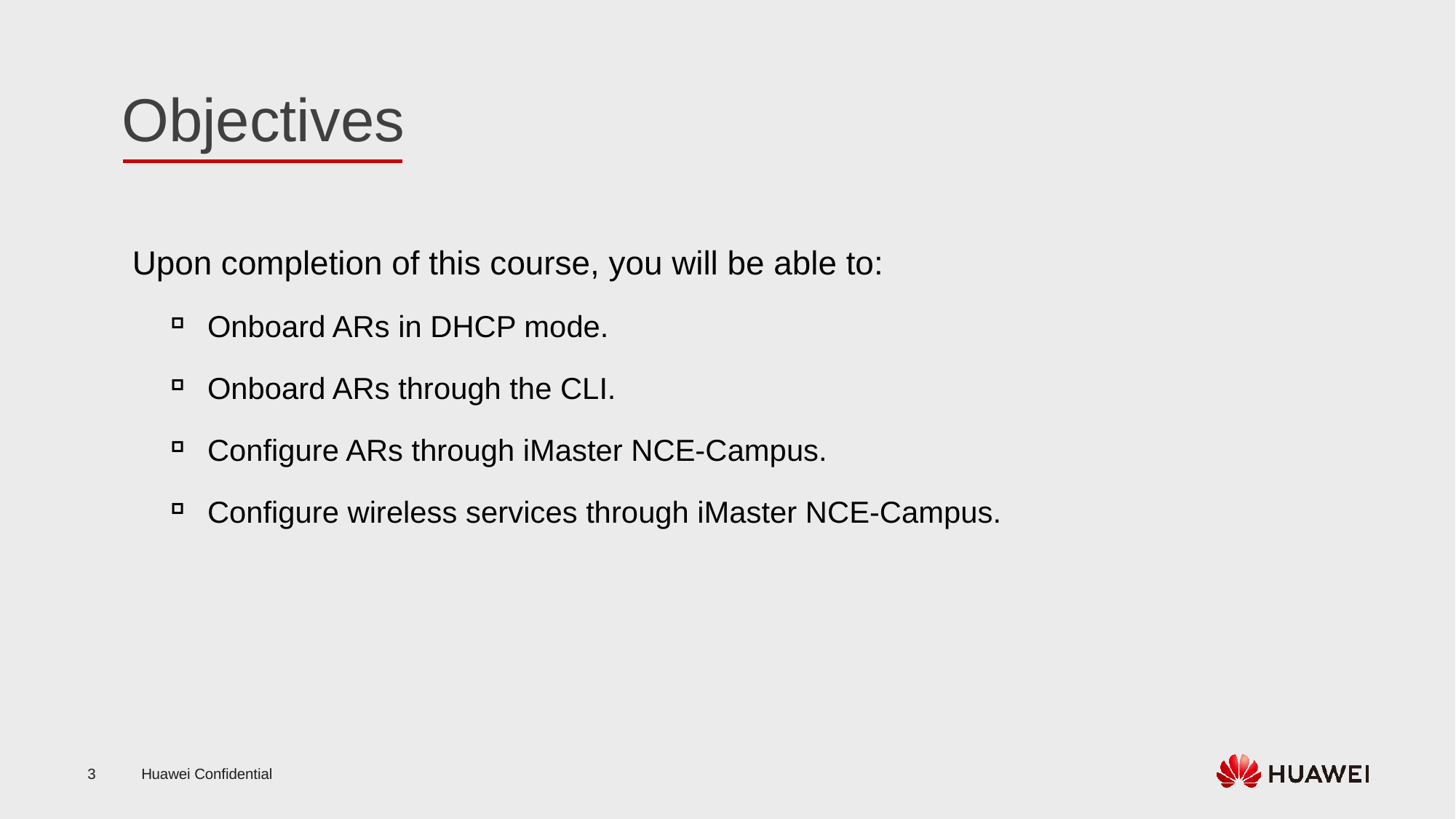

Upon completion of this course, you will be able to:
Onboard ARs in DHCP mode.
Onboard ARs through the CLI.
Configure ARs through iMaster NCE-Campus.
Configure wireless services through iMaster NCE-Campus.